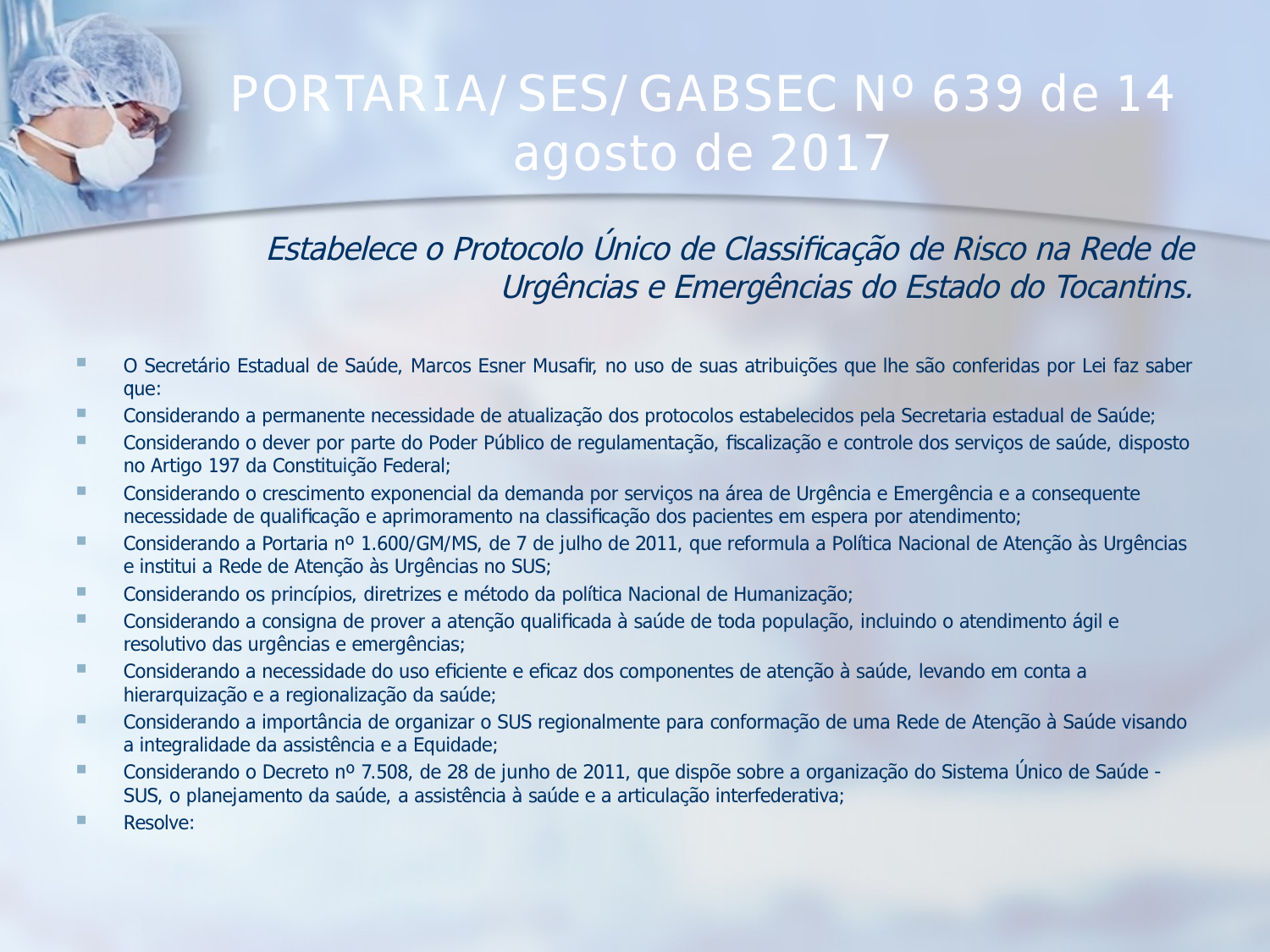

# PORTARIA/SES/GABSEC Nº 639 de 14 agosto de 2017
               Estabelece o Protocolo Único de Classificação de Risco na Rede de Urgências e Emergências do Estado do Tocantins.

O Secretário Estadual de Saúde, Marcos Esner Musafir, no uso de suas atribuições que lhe são conferidas por Lei faz saber que:
Considerando a permanente necessidade de atualização dos protocolos estabelecidos pela Secretaria estadual de Saúde;
Considerando o dever por parte do Poder Público de regulamentação, fiscalização e controle dos serviços de saúde, disposto no Artigo 197 da Constituição Federal;
Considerando o crescimento exponencial da demanda por serviços na área de Urgência e Emergência e a consequente necessidade de qualificação e aprimoramento na classificação dos pacientes em espera por atendimento;
Considerando a Portaria nº 1.600/GM/MS, de 7 de julho de 2011, que reformula a Política Nacional de Atenção às Urgências e institui a Rede de Atenção às Urgências no SUS;
Considerando os princípios, diretrizes e método da política Nacional de Humanização;
Considerando a consigna de prover a atenção qualificada à saúde de toda população, incluindo o atendimento ágil e resolutivo das urgências e emergências;
Considerando a necessidade do uso eficiente e eficaz dos componentes de atenção à saúde, levando em conta a hierarquização e a regionalização da saúde;
Considerando a importância de organizar o SUS regionalmente para conformação de uma Rede de Atenção à Saúde visando a integralidade da assistência e a Equidade;
Considerando o Decreto nº 7.508, de 28 de junho de 2011, que dispõe sobre a organização do Sistema Único de Saúde - SUS, o planejamento da saúde, a assistência à saúde e a articulação interfederativa;
Resolve: